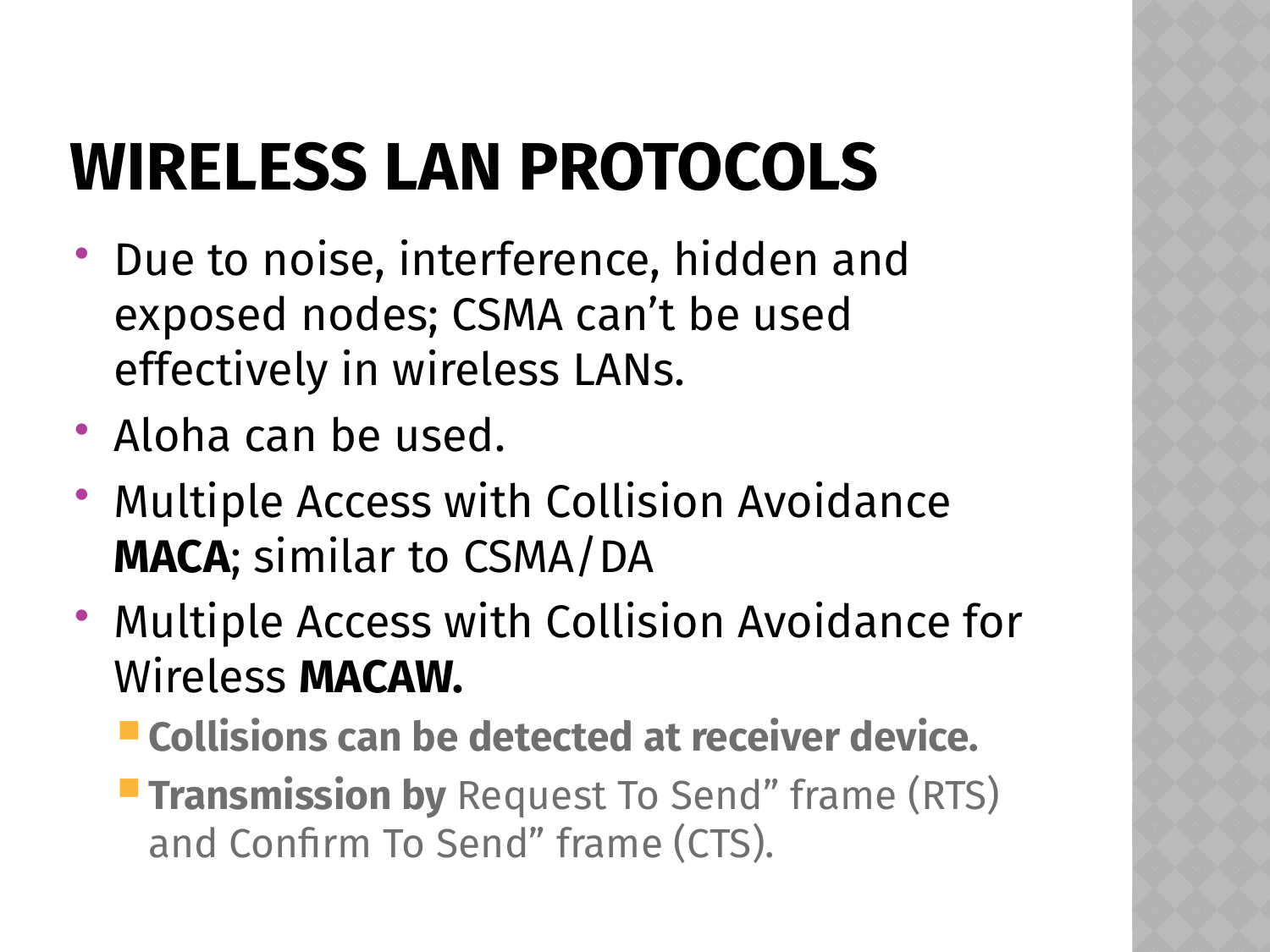

# Wireless LAN protocols
Due to noise, interference, hidden and exposed nodes; CSMA can’t be used effectively in wireless LANs.
Aloha can be used.
Multiple Access with Collision Avoidance MACA; similar to CSMA/DA
Multiple Access with Collision Avoidance for Wireless MACAW.
Collisions can be detected at receiver device.
Transmission by Request To Send” frame (RTS) and Confirm To Send” frame (CTS).